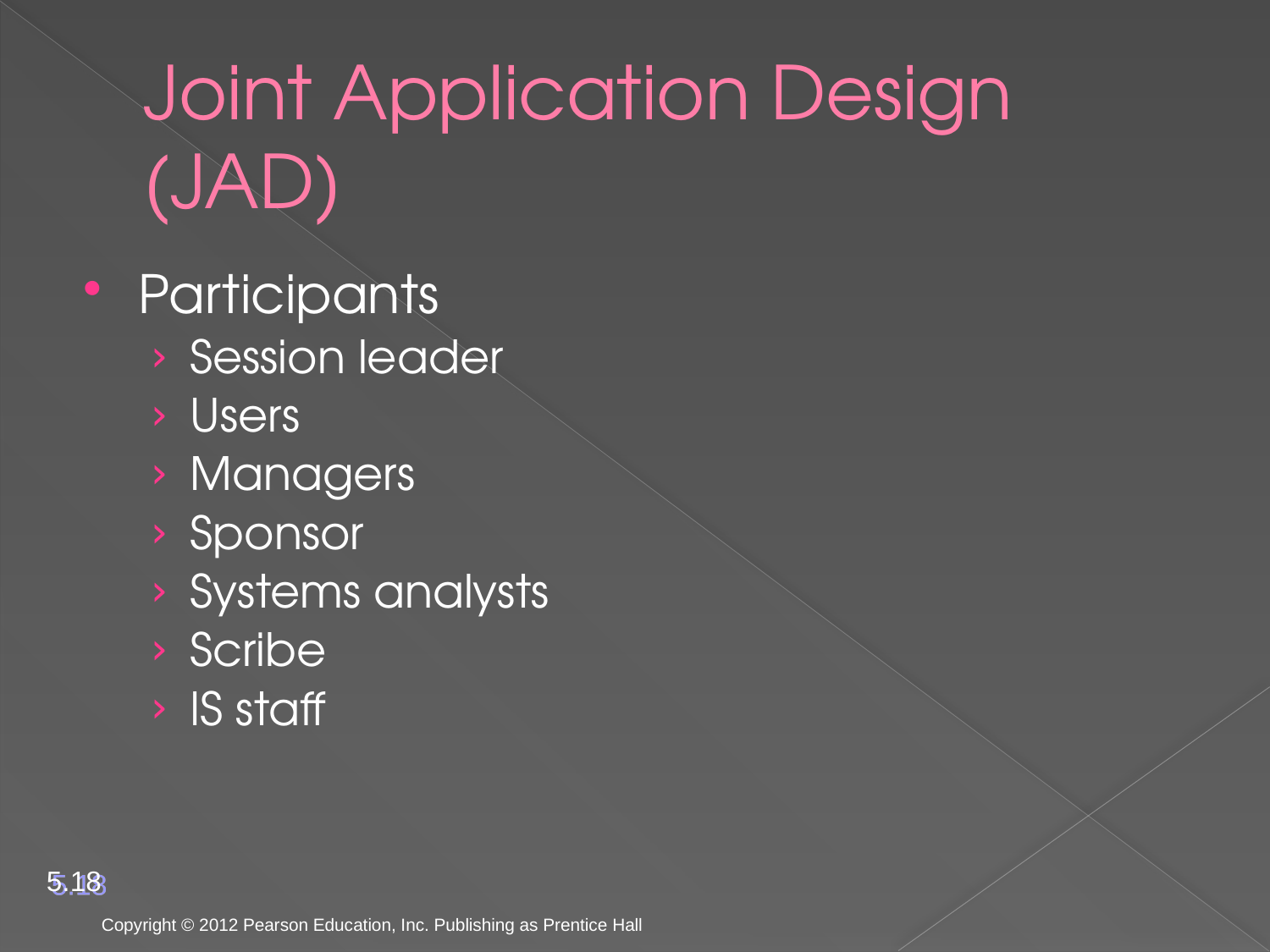

# Joint Application Design (JAD)
Participants
Session leader
Users
Managers
Sponsor
Systems analysts
Scribe
IS staff
5.18
Copyright © 2012 Pearson Education, Inc. Publishing as Prentice Hall